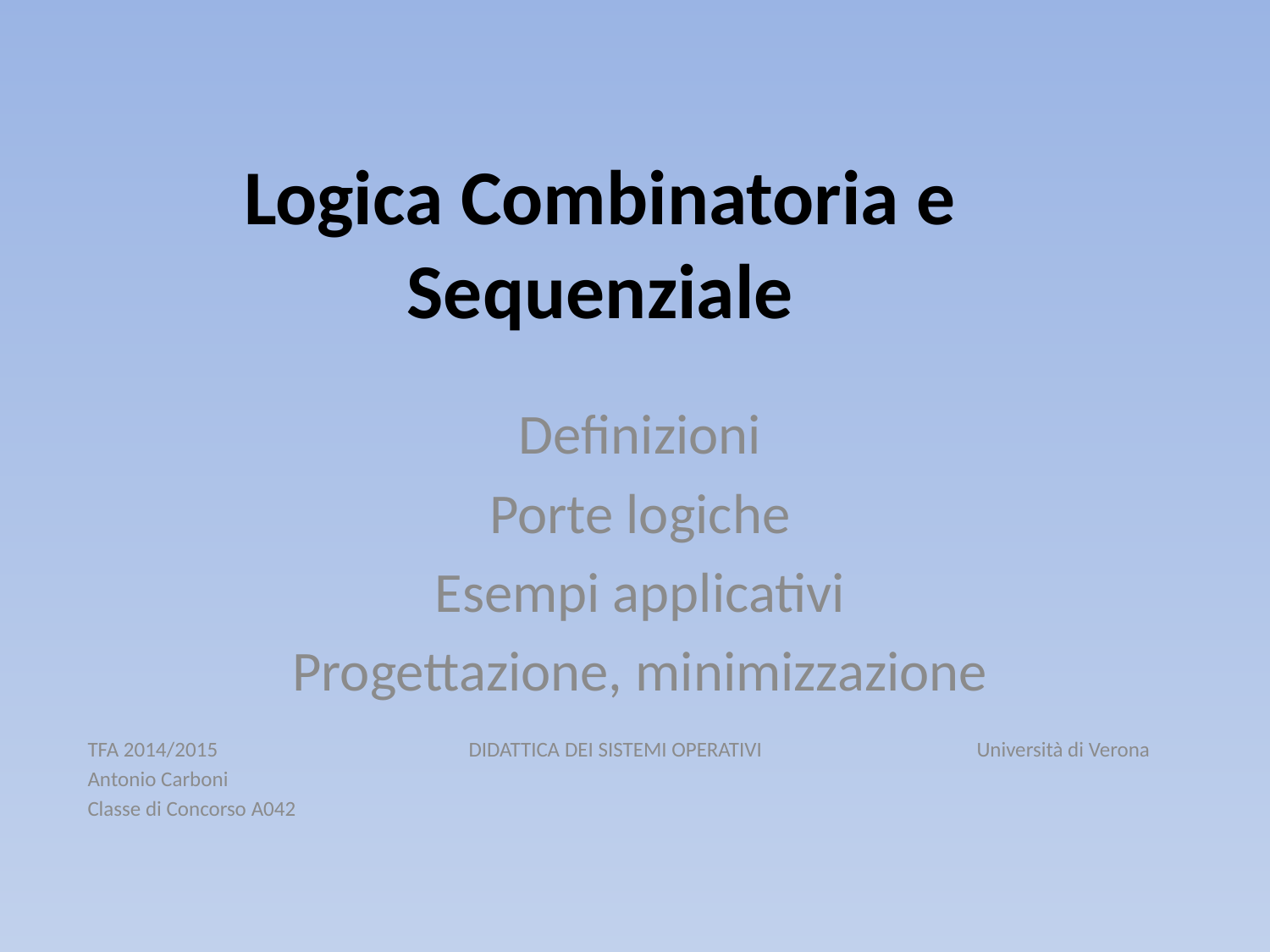

# Logica Combinatoria e Sequenziale
Definizioni
Porte logiche
Esempi applicativi
Progettazione, minimizzazione

TFA 2014/2015		DIDATTICA DEI SISTEMI OPERATIVI		Università di Verona
Antonio Carboni
Classe di Concorso A042